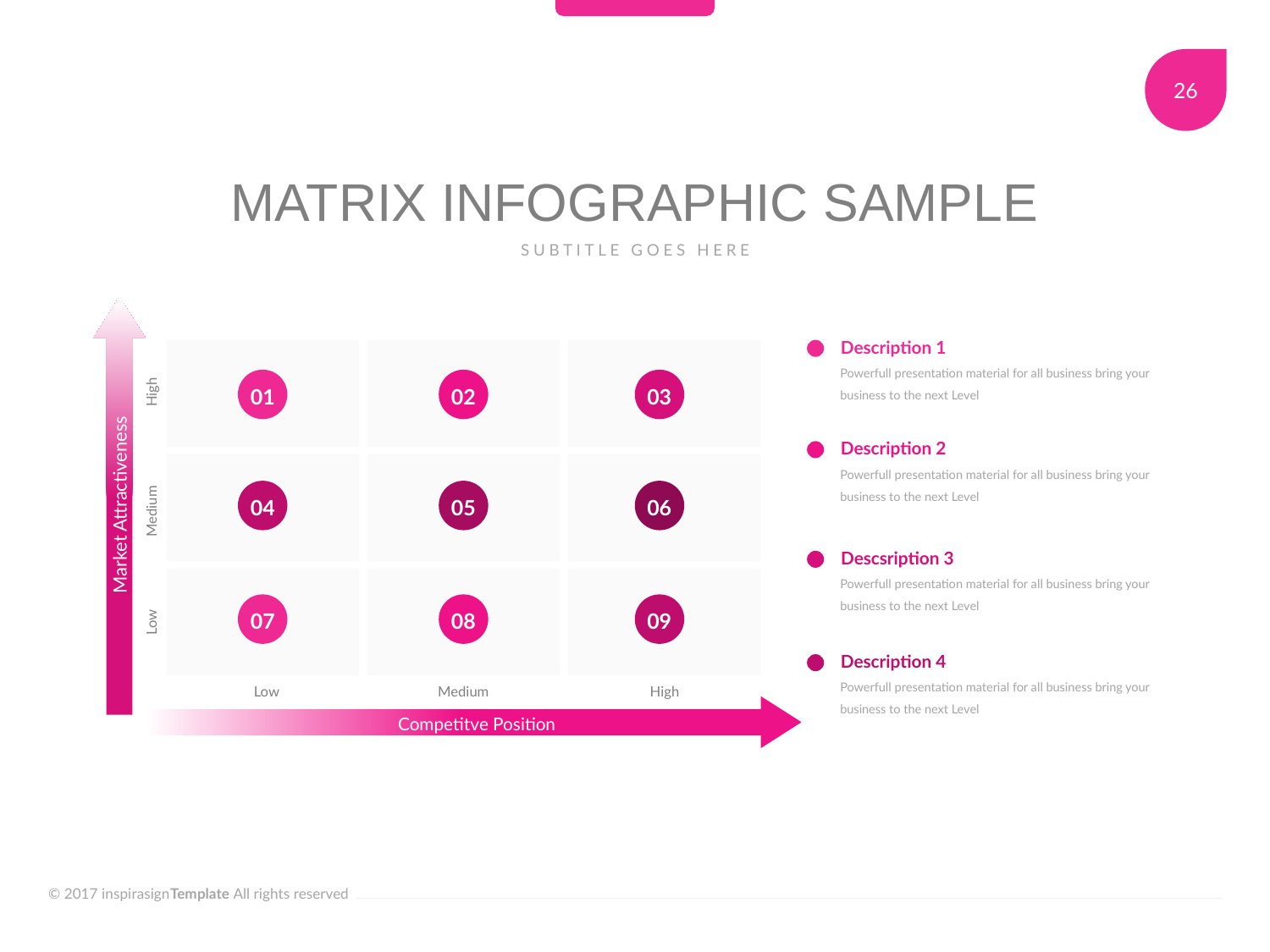

MATRIX INFOGRAPHIC SAMPLE
SUBTITLE GOES HERE

Market Attractiveness
Description 1

Powerfull presentation material for all business bring your business to the next Level

01

02

03
High
Description 2

Powerfull presentation material for all business bring your business to the next Level

04

05

06
Medium
Descsription 3

Powerfull presentation material for all business bring your business to the next Level

07

08

09
Low
Description 4

Powerfull presentation material for all business bring your business to the next Level
Low
High
Medium

Competitve Position